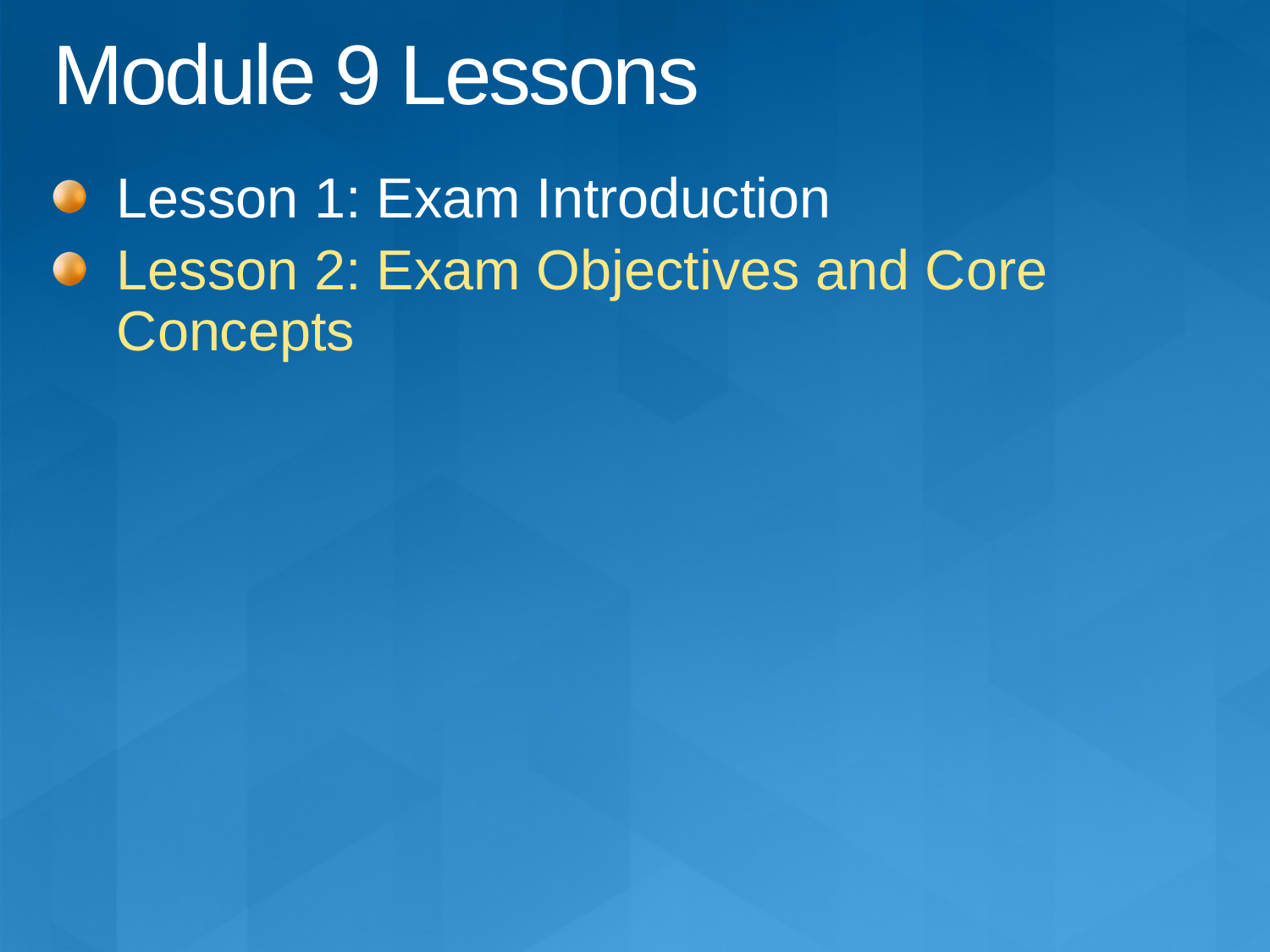

# Module 9 Lessons
Lesson 1: Exam Introduction
Lesson 2: Exam Objectives and Core Concepts